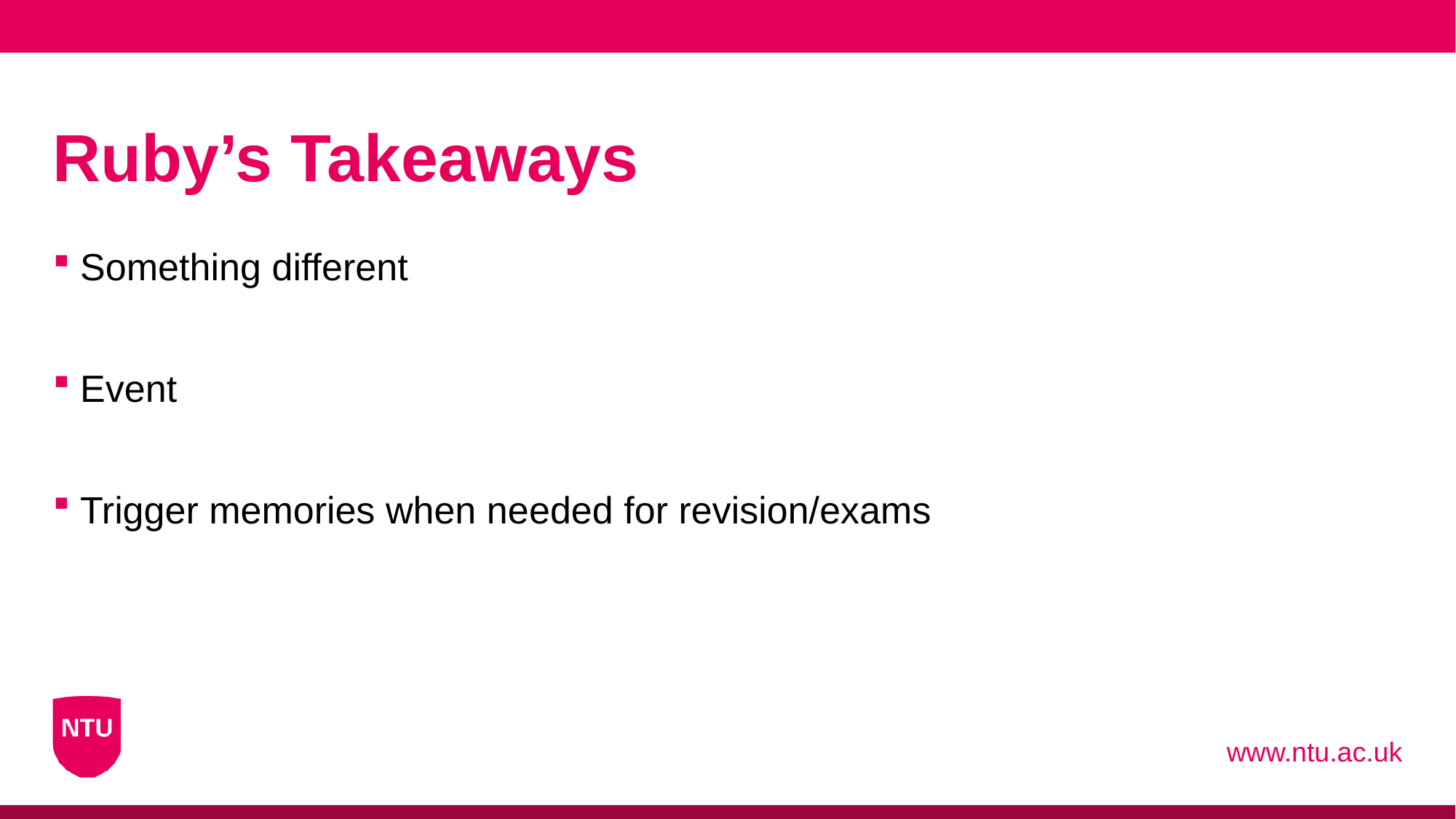

# Ruby’s Takeaways
Something different

Event

Trigger memories when needed for revision/exams

www.ntu.ac.uk